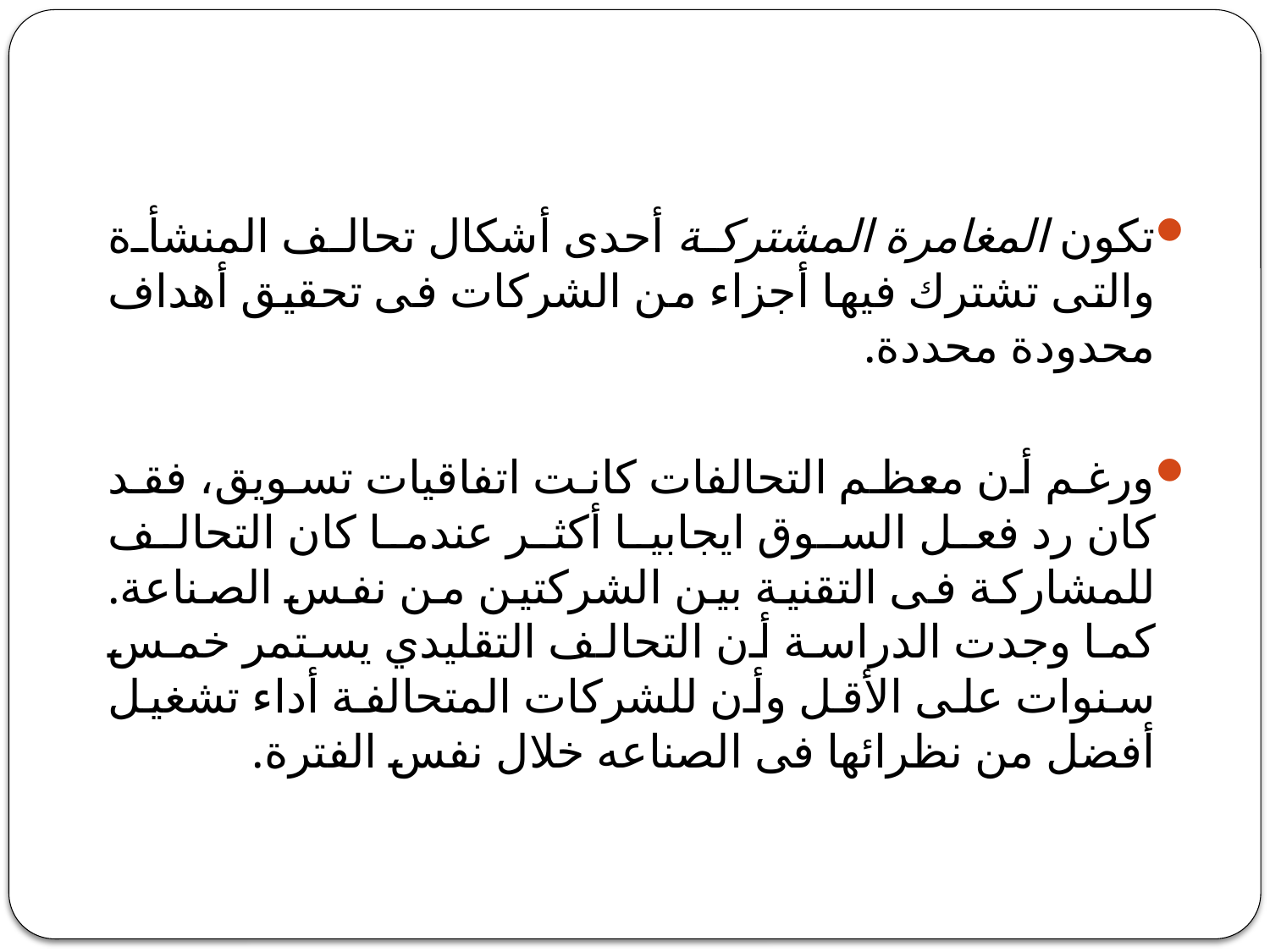

#
تكون المغامرة المشتركة أحدى أشكال تحالف المنشأة والتى تشترك فيها أجزاء من الشركات فى تحقيق أهداف محدودة محددة.

ورغم أن معظم التحالفات كانت اتفاقيات تسويق، فقد كان رد فعل السوق ايجابيا أكثر عندما كان التحالف للمشاركة فى التقنية بين الشركتين من نفس الصناعة. كما وجدت الدراسة أن التحالف التقليدي يستمر خمس سنوات على الأقل وأن للشركات المتحالفة أداء تشغيل أفضل من نظرائها فى الصناعه خلال نفس الفترة.